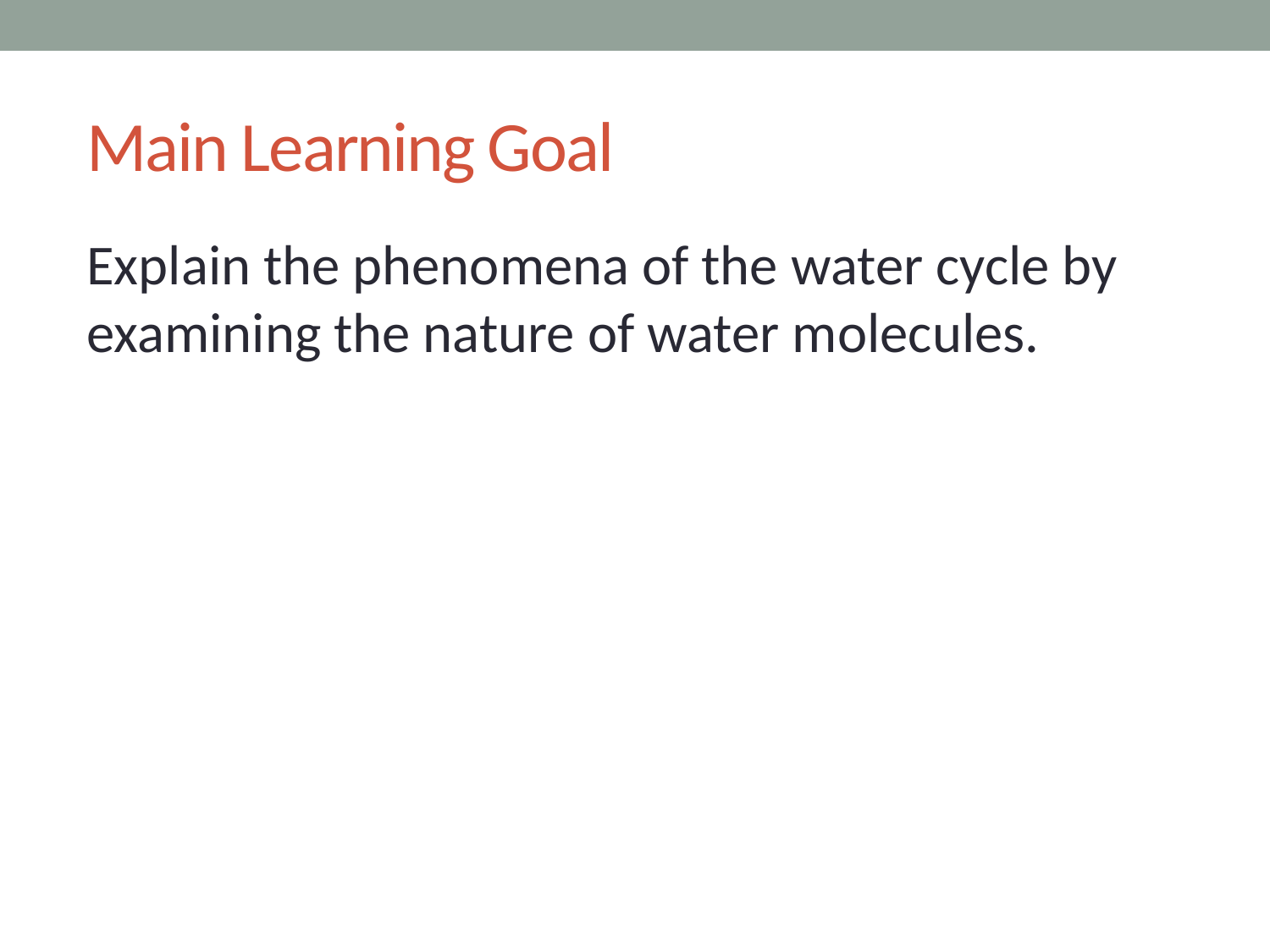

# Main Learning Goal
Explain the phenomena of the water cycle by examining the nature of water molecules.